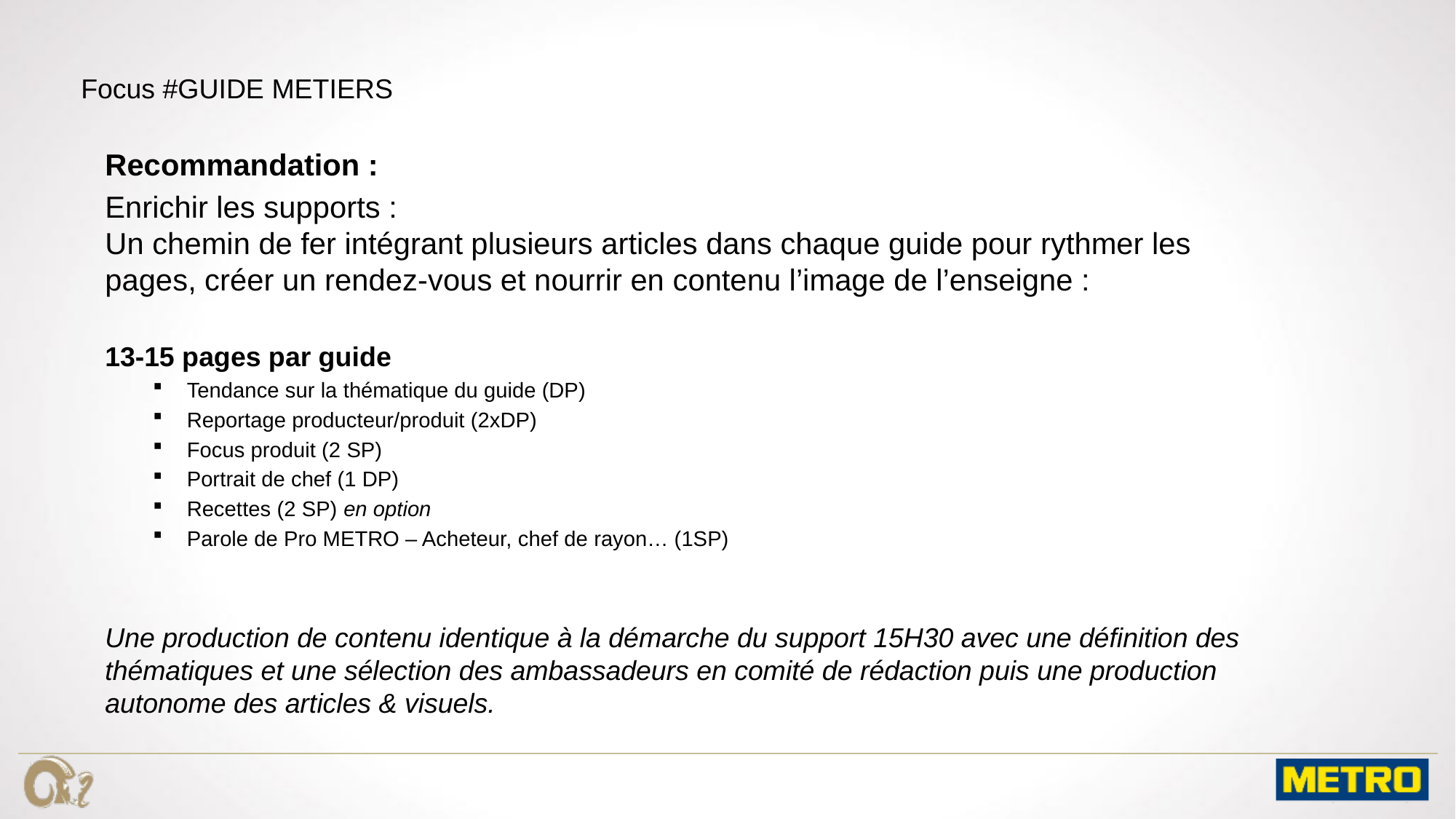

Focus #GUIDE METIERS
Recommandation :
Enrichir les supports :
Un chemin de fer intégrant plusieurs articles dans chaque guide pour rythmer les pages, créer un rendez-vous et nourrir en contenu l’image de l’enseigne :
13-15 pages par guide
Tendance sur la thématique du guide (DP)
Reportage producteur/produit (2xDP)
Focus produit (2 SP)
Portrait de chef (1 DP)
Recettes (2 SP) en option
Parole de Pro METRO – Acheteur, chef de rayon… (1SP)

Une production de contenu identique à la démarche du support 15H30 avec une définition des thématiques et une sélection des ambassadeurs en comité de rédaction puis une production autonome des articles & visuels.